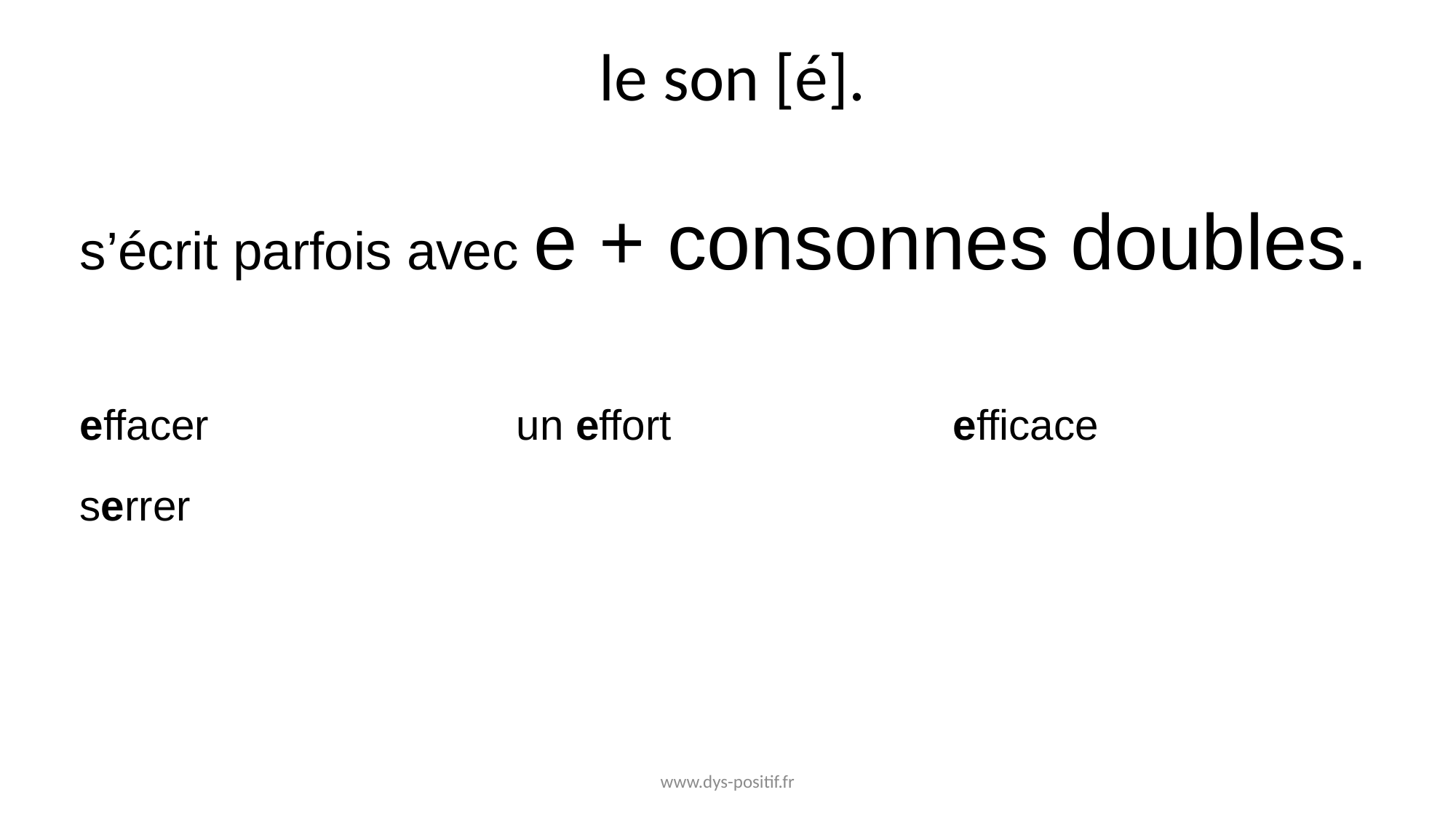

# le son [é].
s’écrit parfois avec e + consonnes doubles.
effacer			un effort			efficace
serrer

www.dys-positif.fr